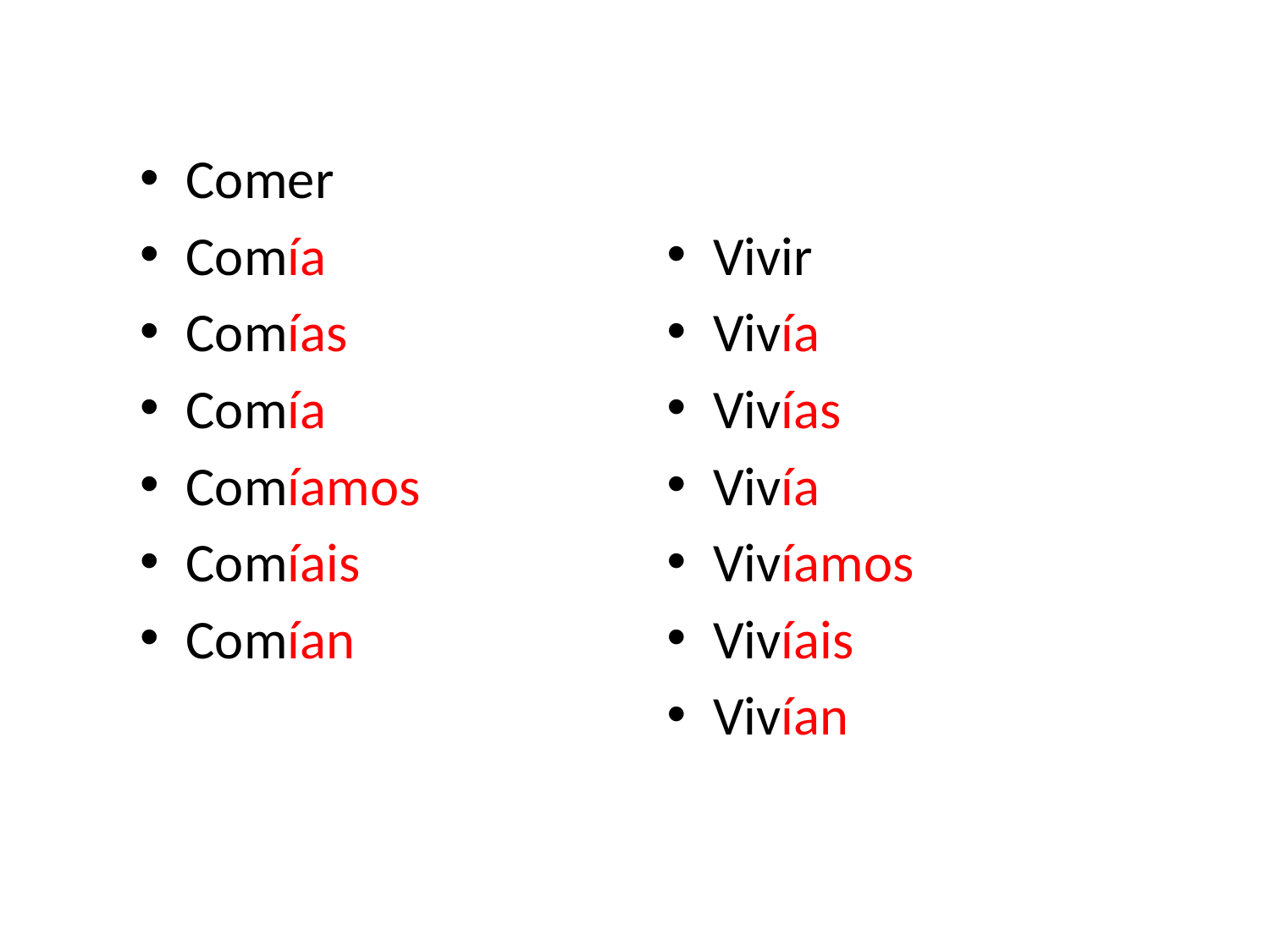

#
Comer
Comía
Comías
Comía
Comíamos
Comíais
Comían

Vivir
Vivía
Vivías
Vivía
Vivíamos
Vivíais
Vivían